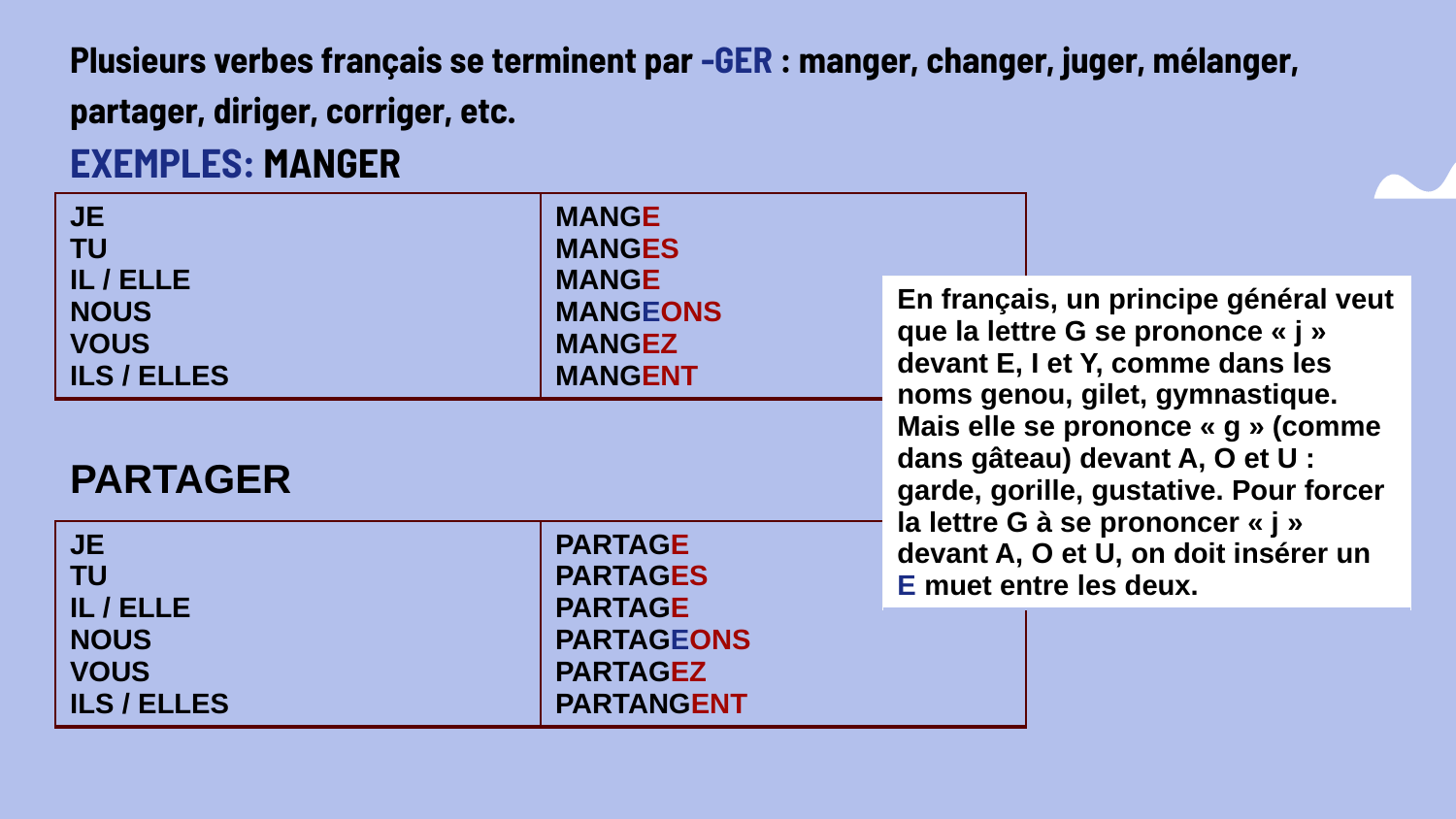

Plusieurs verbes français se terminent par -GER : manger, changer, juger, mélanger, partager, diriger, corriger, etc.
EXEMPLES: MANGER

| JE TU IL / ELLE NOUS VOUS ILS / ELLES | MANGE MANGES MANGE MANGEONS MANGEZ MANGENT |
| --- | --- |
#
| En français, un principe général veut que la lettre G se prononce « j » devant E, I et Y, comme dans les noms genou, gilet, gymnastique. Mais elle se prononce « g » (comme dans gâteau) devant A, O et U : garde, gorille, gustative. Pour forcer la lettre G à se prononcer « j » devant A, O et U, on doit insérer un E muet entre les deux. |
| --- |
PARTAGER
| JE TU IL / ELLE NOUS VOUS ILS / ELLES | PARTAGE PARTAGES PARTAGE PARTAGEONS PARTAGEZ PARTANGENT |
| --- | --- |